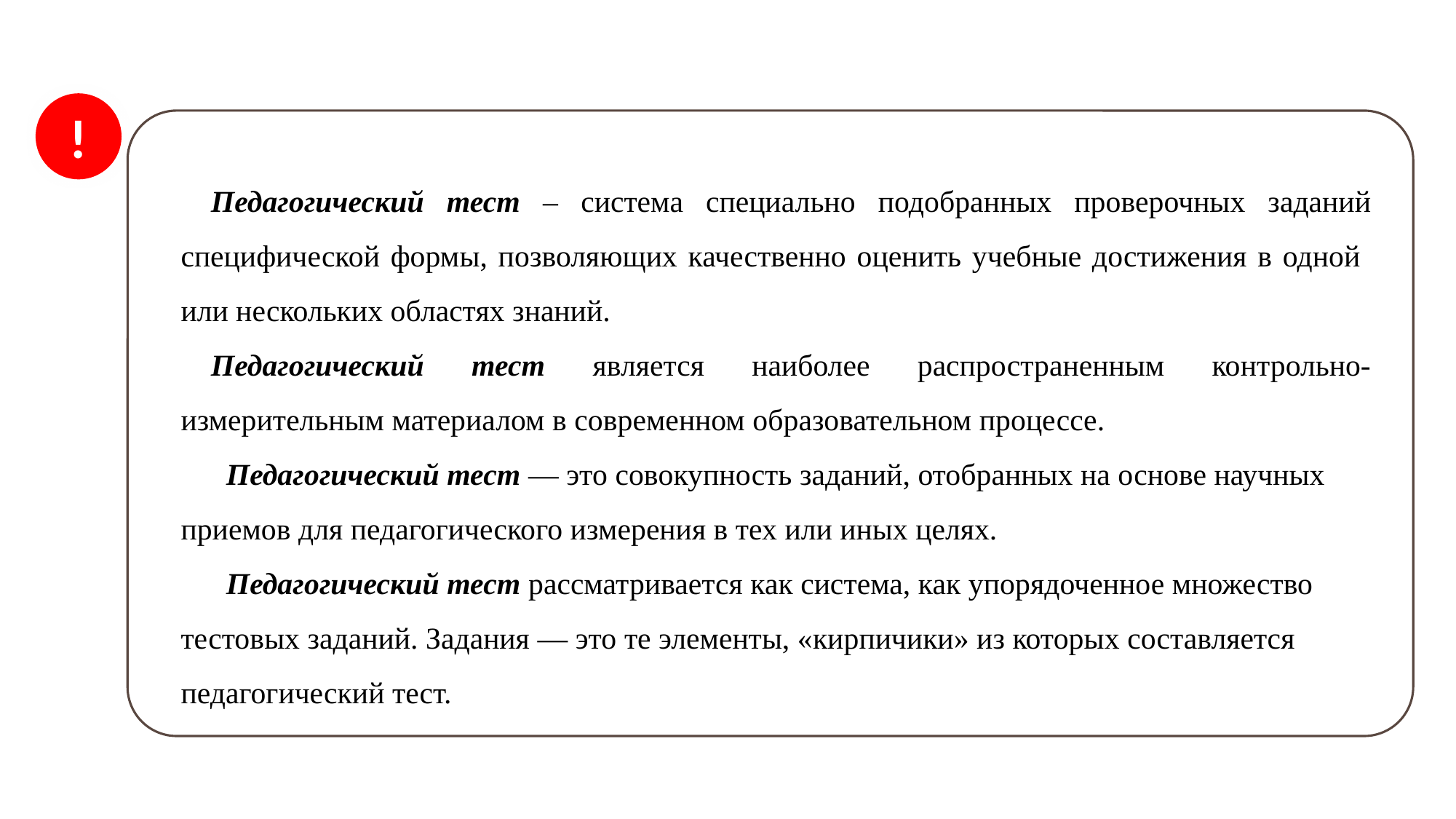

!

Педагогический тест – система специально подобранных проверочных заданий специфической формы, позволяющих качественно оценить учебные достижения в одной  или нескольких областях знаний.
Педагогический тест является наиболее распространенным контрольно-измерительным материалом в современном образовательном процессе.
  Педагогический тест — это совокупность заданий, отобранных на основе научных приемов для педагогического измерения в тех или иных целях.
  Педагогический тест рассматривается как система, как упорядоченное множество тестовых заданий. Задания — это те элементы, «кирпичики» из которых составляется педагогический тест.